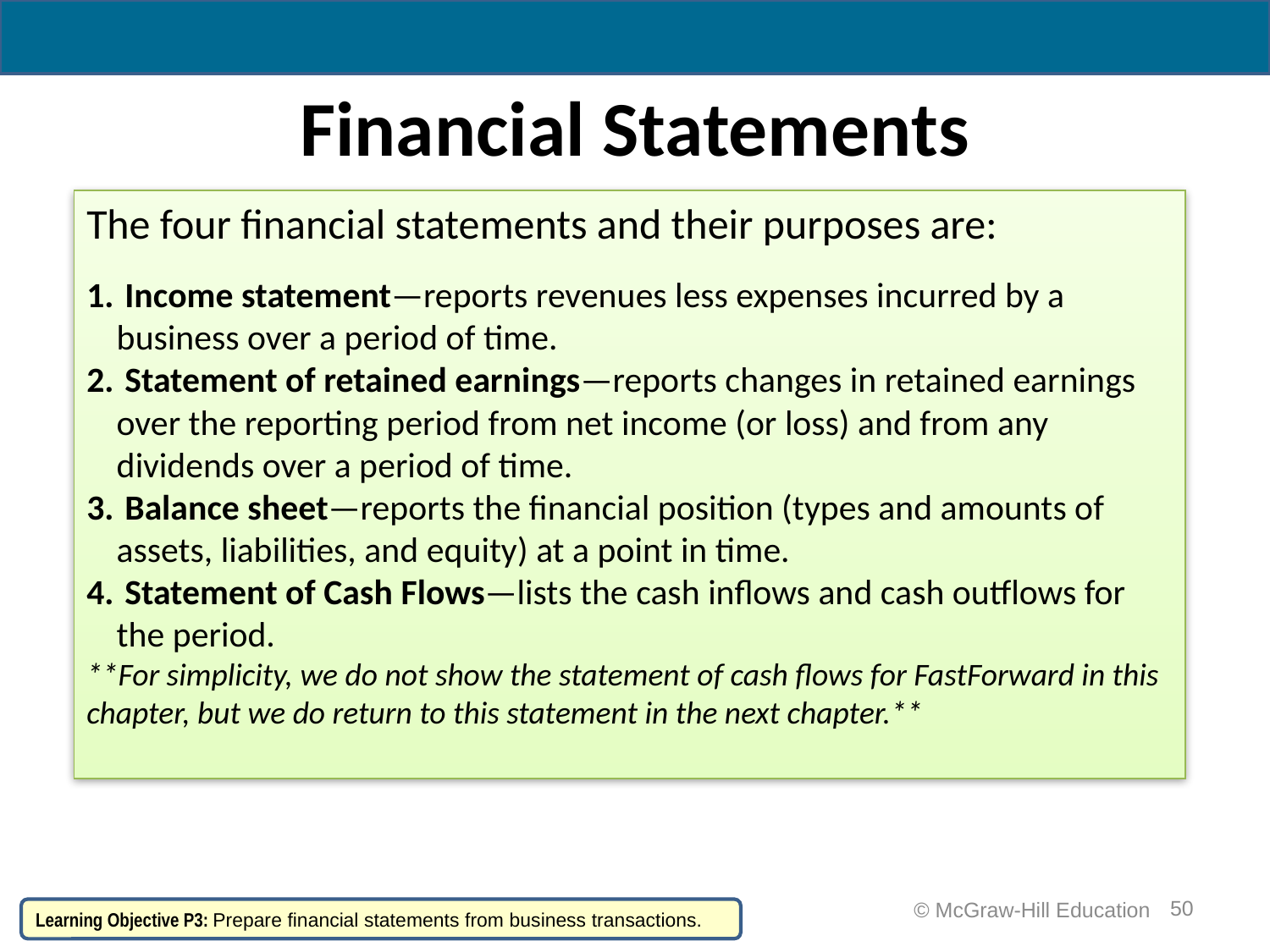

# Financial Statements

The four financial statements and their purposes are:

 Income statement—reports revenues less expenses incurred by a business over a period of time.
 Statement of retained earnings—reports changes in retained earnings over the reporting period from net income (or loss) and from any dividends over a period of time.
 Balance sheet—reports the financial position (types and amounts of assets, liabilities, and equity) at a point in time.
 Statement of Cash Flows—lists the cash inflows and cash outflows for the period.
**For simplicity, we do not show the statement of cash flows for FastForward in this chapter, but we do return to this statement in the next chapter.**

50
 © McGraw-Hill Education
Learning Objective P3: Prepare financial statements from business transactions.